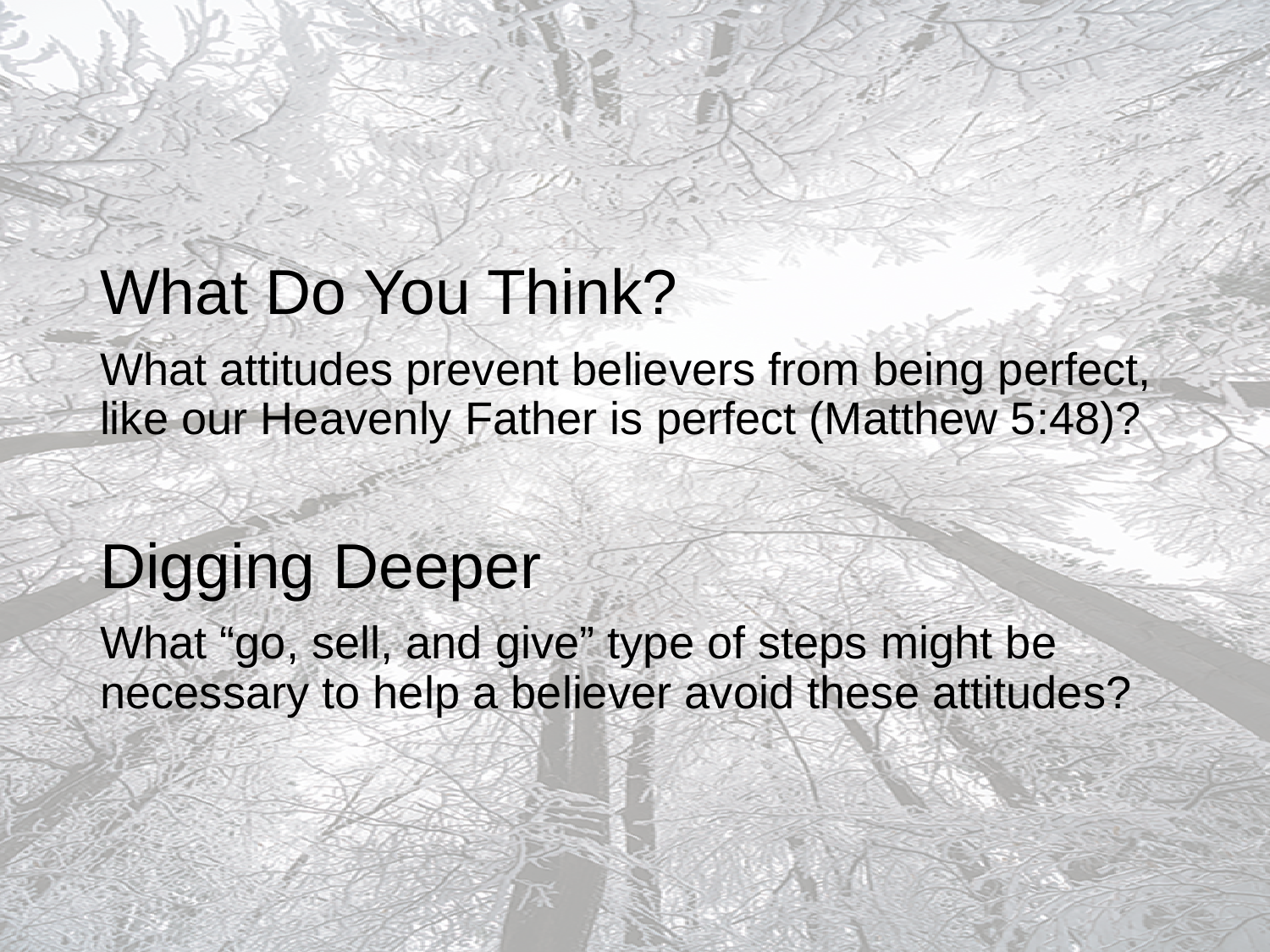

What Do You Think?
What attitudes prevent believers from being perfect, like our Heavenly Father is perfect (Matthew 5:48)?

Digging Deeper
What “go, sell, and give” type of steps might be necessary to help a believer avoid these attitudes?